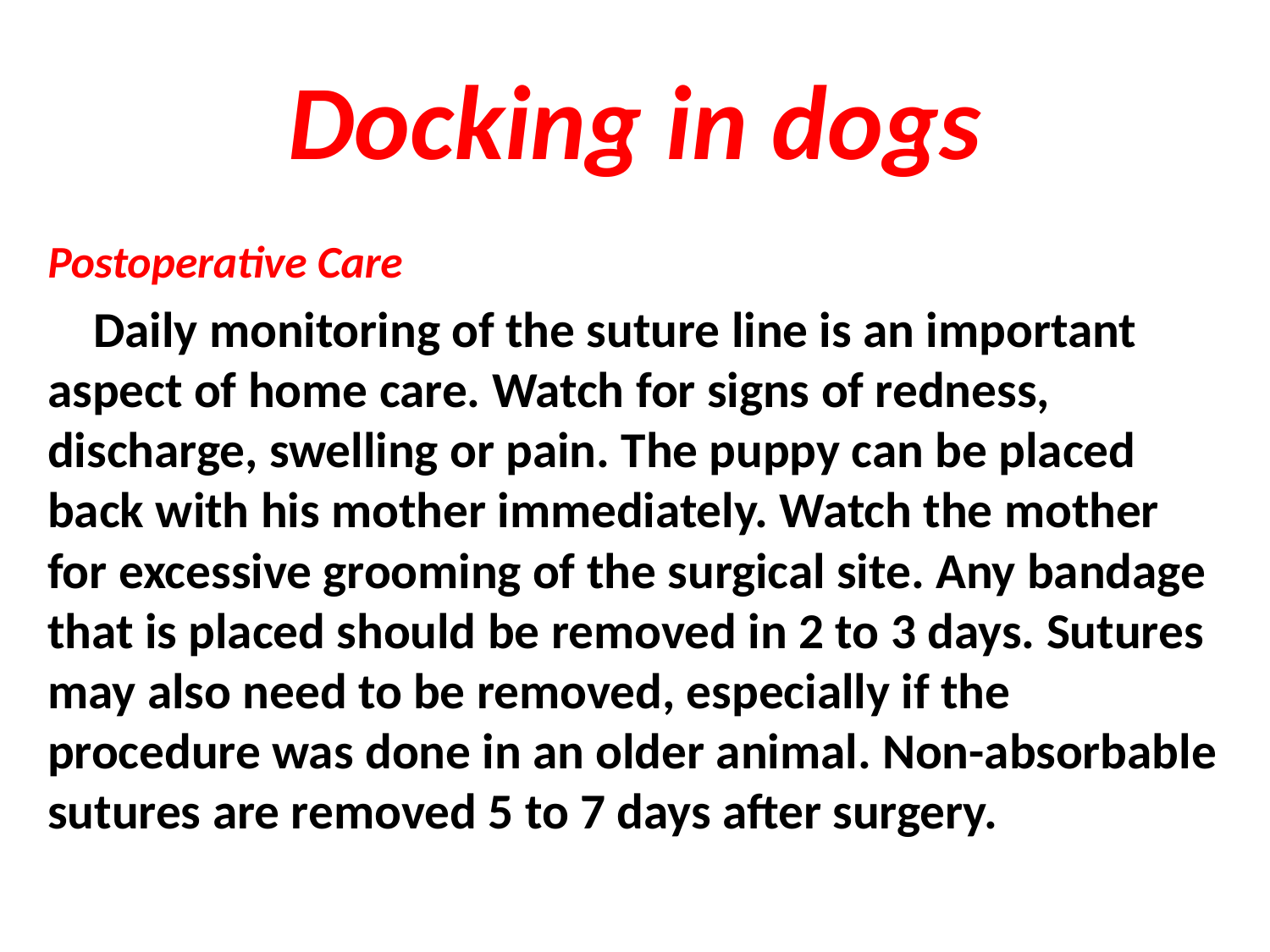

# Docking in dogs
Postoperative Care
    Daily monitoring of the suture line is an important aspect of home care. Watch for signs of redness, discharge, swelling or pain. The puppy can be placed back with his mother immediately. Watch the mother for excessive grooming of the surgical site. Any bandage that is placed should be removed in 2 to 3 days. Sutures may also need to be removed, especially if the procedure was done in an older animal. Non-absorbable sutures are removed 5 to 7 days after surgery.